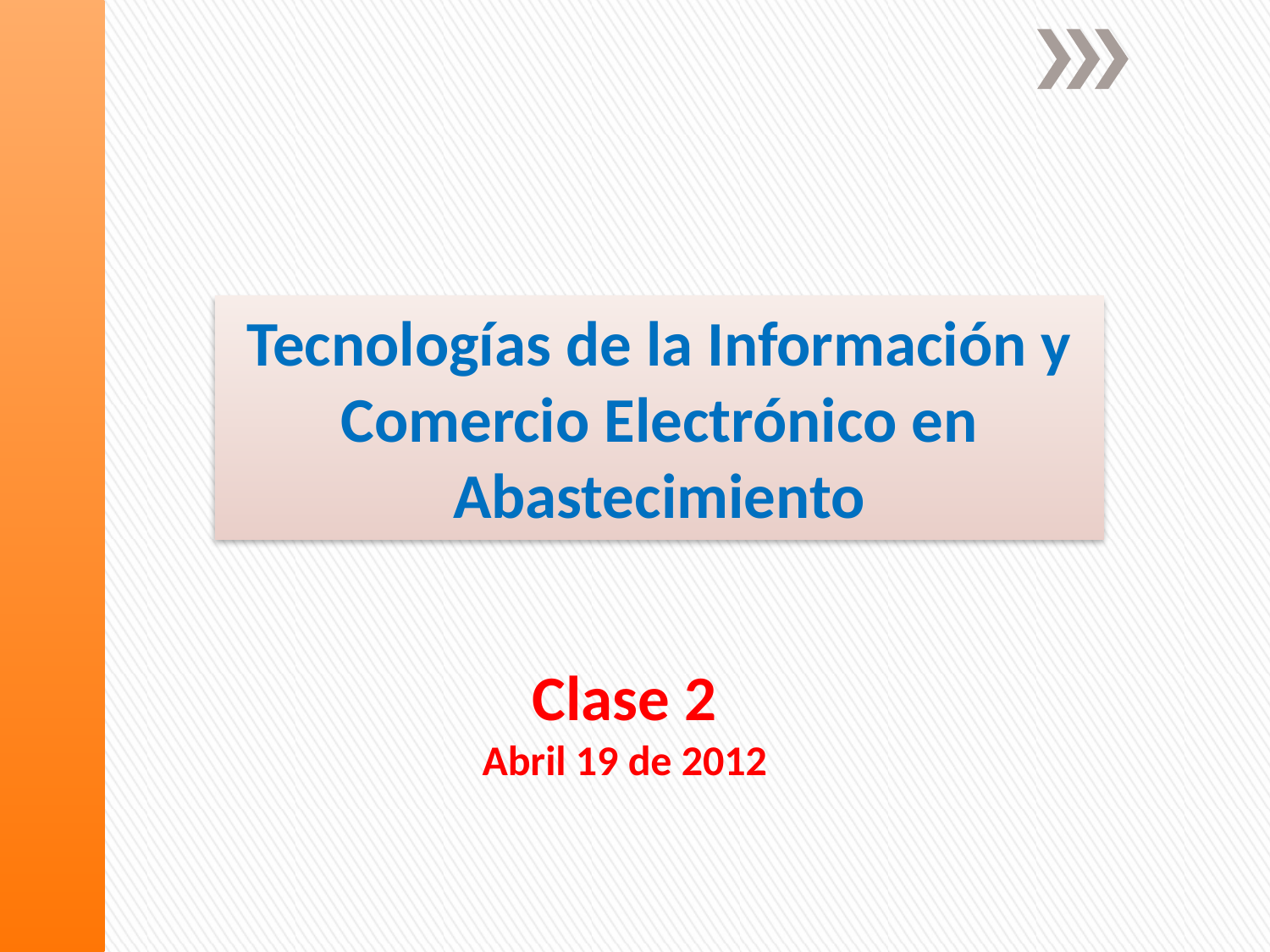

Tecnologías de la Información y Comercio Electrónico en Abastecimiento
# Clase 2 Abril 19 de 2012